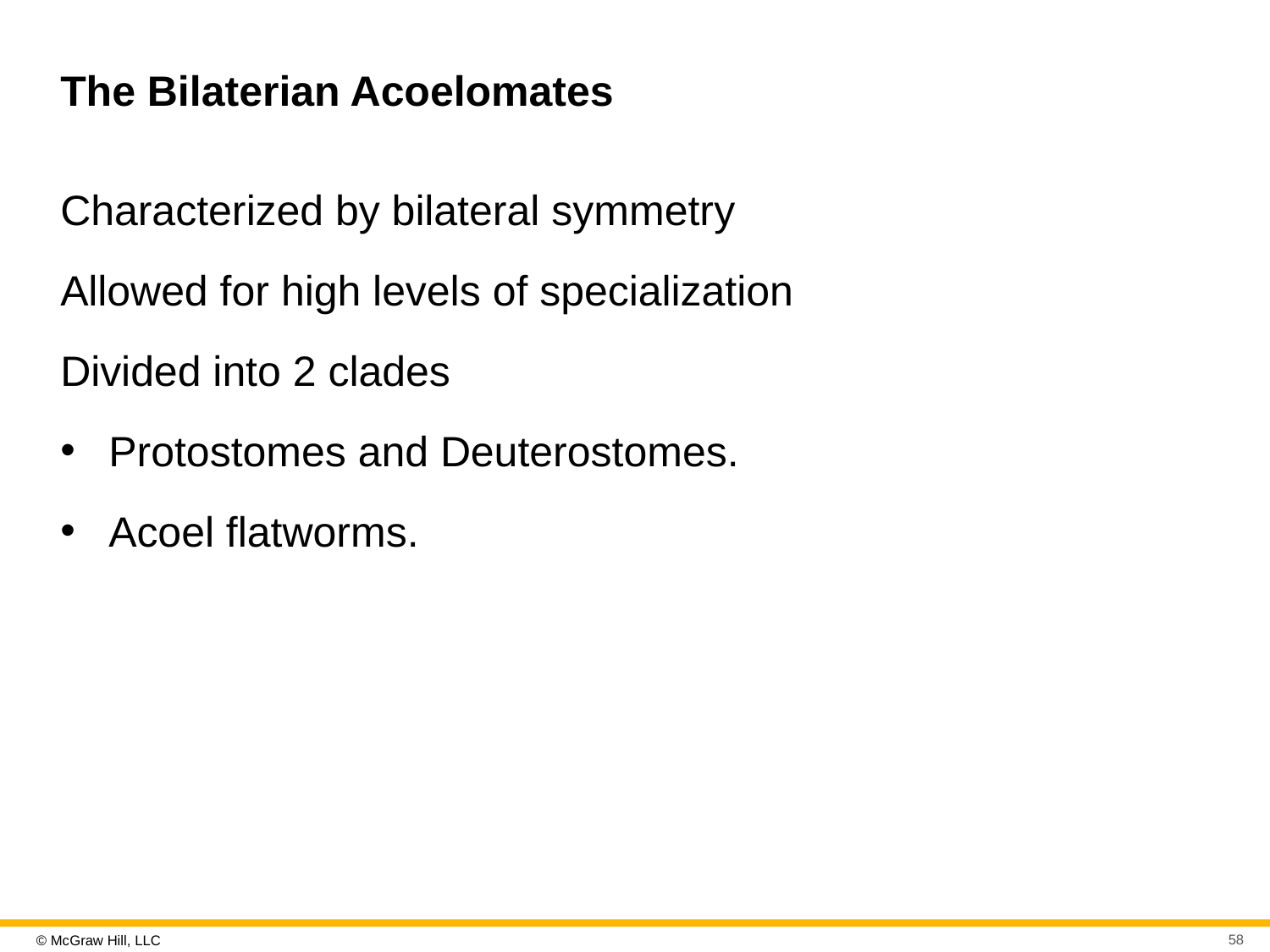

# The Bilaterian Acoelomates
Characterized by bilateral symmetry
Allowed for high levels of specialization
Divided into 2 clades
Protostomes and Deuterostomes.
Acoel flatworms.
58